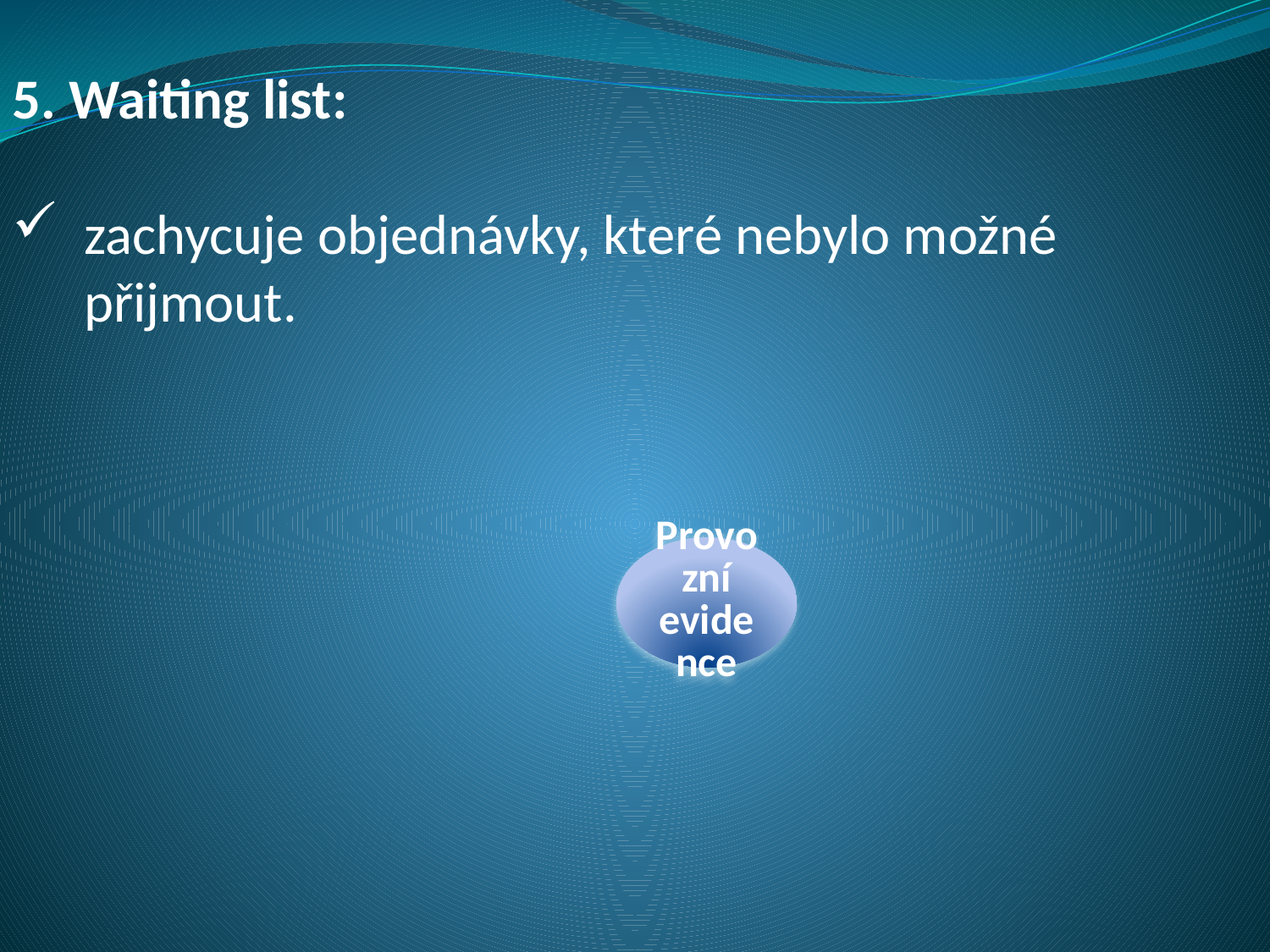

5. Waiting list:

zachycuje objednávky, které nebylo možné přijmout.
Provozní evidence
5